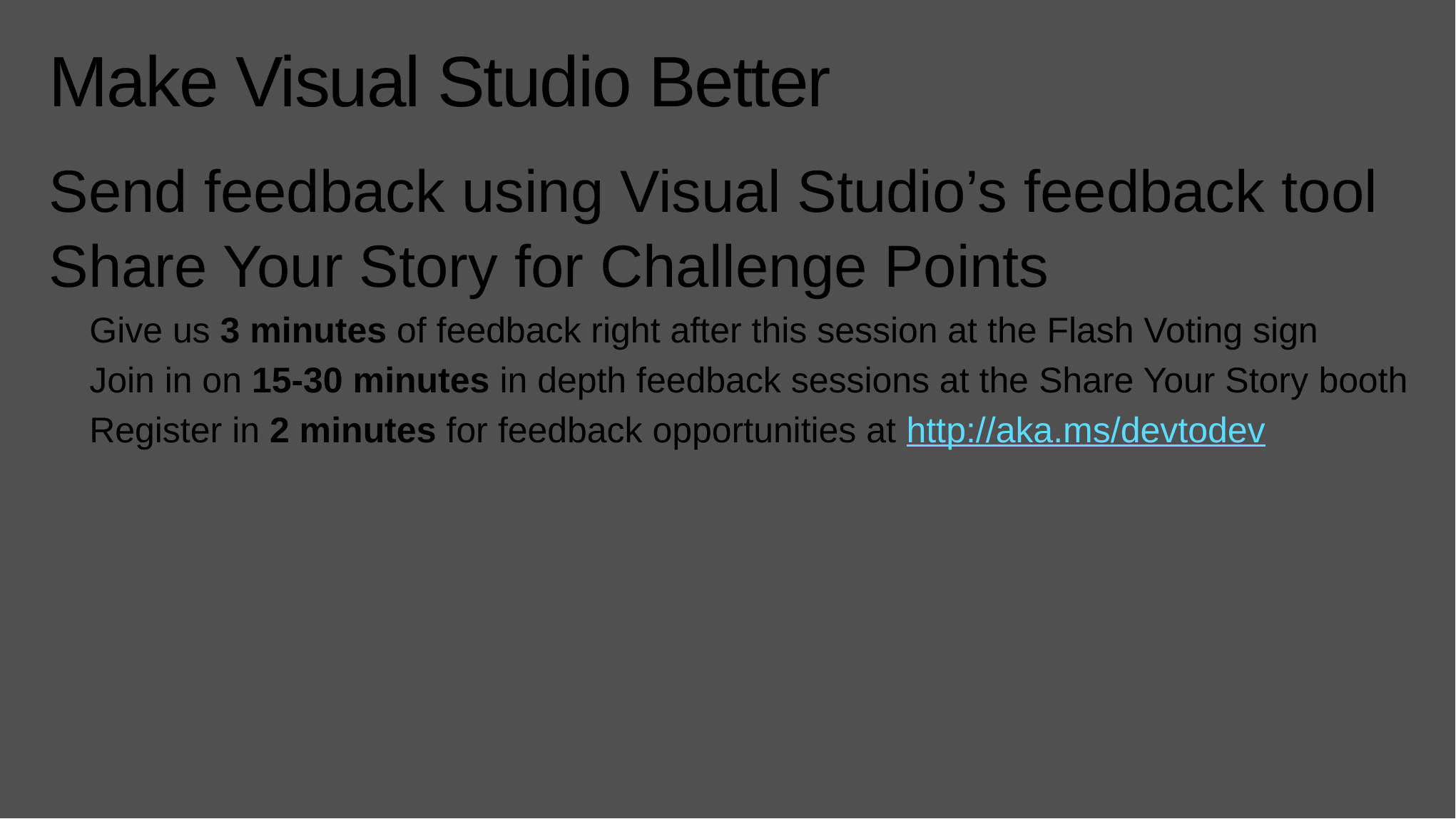

# Make Visual Studio Better
Send feedback using Visual Studio’s feedback tool
Share Your Story for Challenge Points
Give us 3 minutes of feedback right after this session at the Flash Voting sign
Join in on 15-30 minutes in depth feedback sessions at the Share Your Story booth
Register in 2 minutes for feedback opportunities at http://aka.ms/devtodev